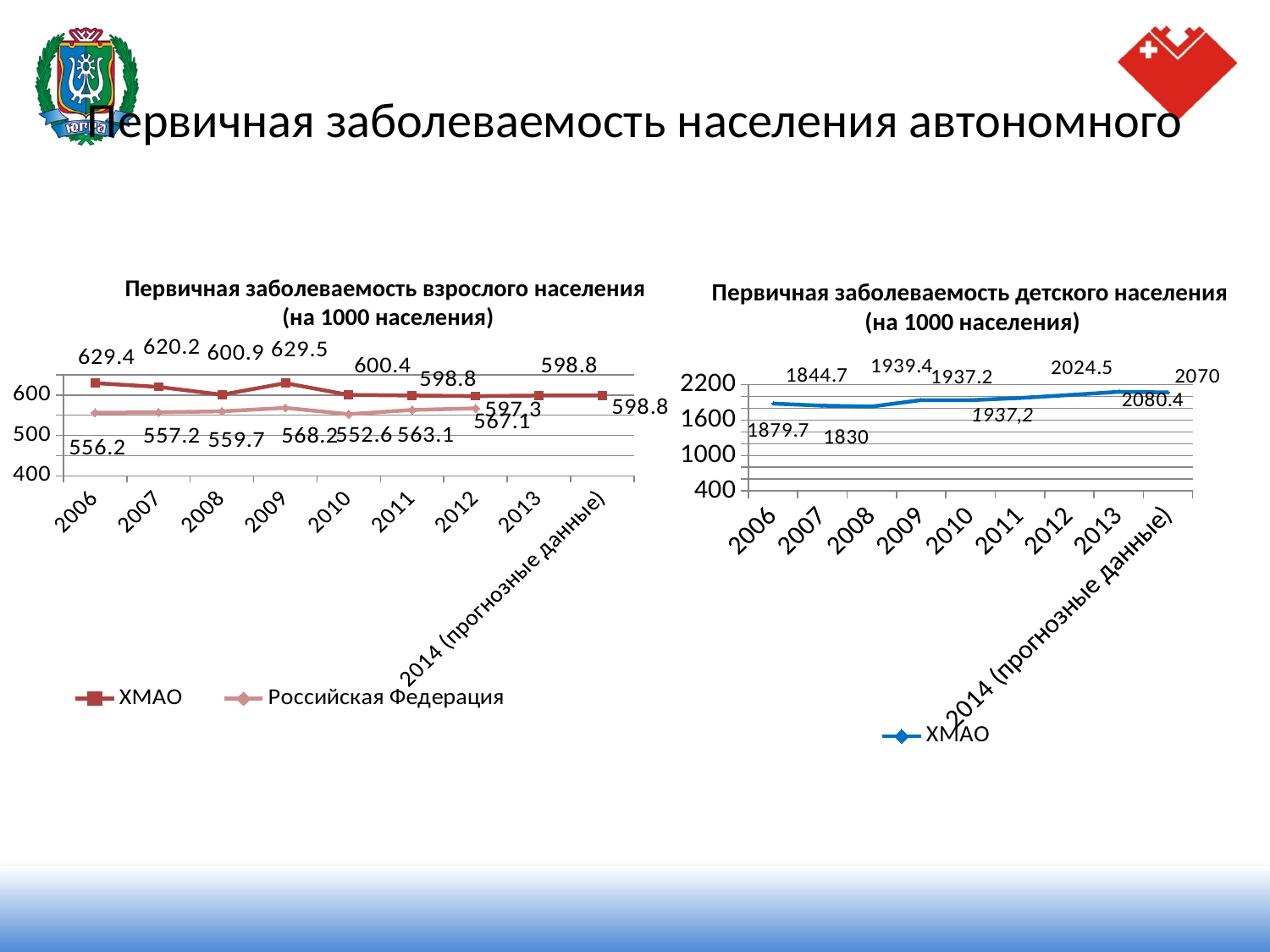

# Первичная заболеваемость населения автономного
Первичная заболеваемость взрослого населения
 (на 1000 населения)
Первичная заболеваемость детского населения
 (на 1000 населения)

### Chart

| Category | ХМАО | Российская Федерация |
|---|---|---|
| 2006 | 629.4 | 556.2 |
| 2007 | 620.2 | 557.2 |
| 2008 | 600.9 | 559.7 |
| 2009 | 629.5 | 568.2 |
| 2010 | 600.4 | 552.6 |
| 2011 | 598.8 | 563.1 |
| 2012 | 597.3 | 567.1 |
| 2013 | 598.8 | None |
| 2014 (прогнозные данные) | 598.8 | None |

### Chart

| Category | ХМАО |
|---|---|
| 2006 | 1879.7 |
| 2007 | 1844.7 |
| 2008 | 1830.0 |
| 2009 | 1939.4 |
| 2010 | 1937.2 |
| 2011 | 1974.5 |
| 2012 | 2024.5 |
| 2013 | 2080.4 |
| 2014 (прогнозные данные) | 2070.0 |